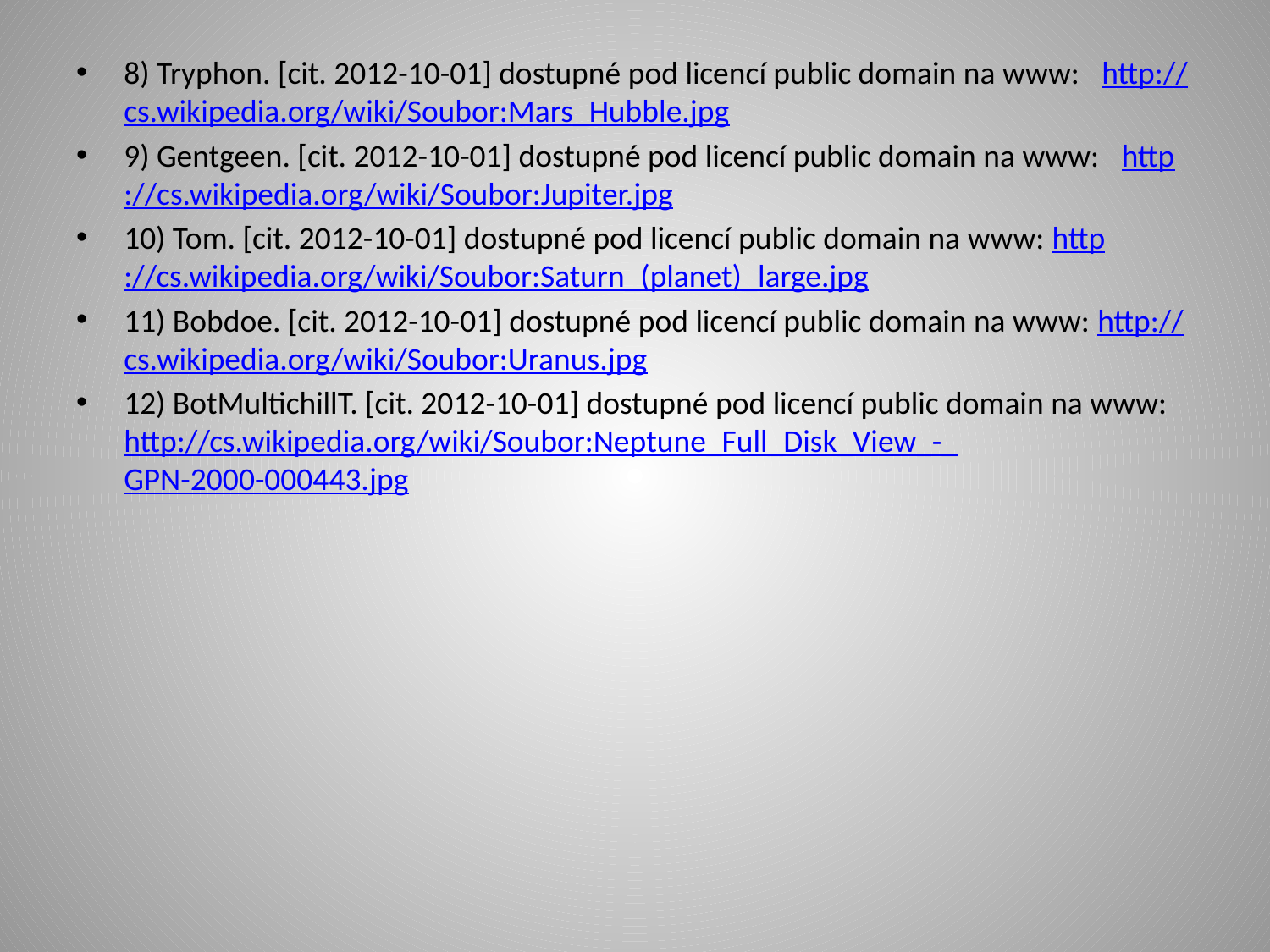

#
8) Tryphon. [cit. 2012-10-01] dostupné pod licencí public domain na www:   http://cs.wikipedia.org/wiki/Soubor:Mars_Hubble.jpg
9) Gentgeen. [cit. 2012-10-01] dostupné pod licencí public domain na www:   http://cs.wikipedia.org/wiki/Soubor:Jupiter.jpg
10) Tom. [cit. 2012-10-01] dostupné pod licencí public domain na www: http://cs.wikipedia.org/wiki/Soubor:Saturn_(planet)_large.jpg
11) Bobdoe. [cit. 2012-10-01] dostupné pod licencí public domain na www: http://cs.wikipedia.org/wiki/Soubor:Uranus.jpg
12) BotMultichillT. [cit. 2012-10-01] dostupné pod licencí public domain na www:  http://cs.wikipedia.org/wiki/Soubor:Neptune_Full_Disk_View_-_GPN-2000-000443.jpg